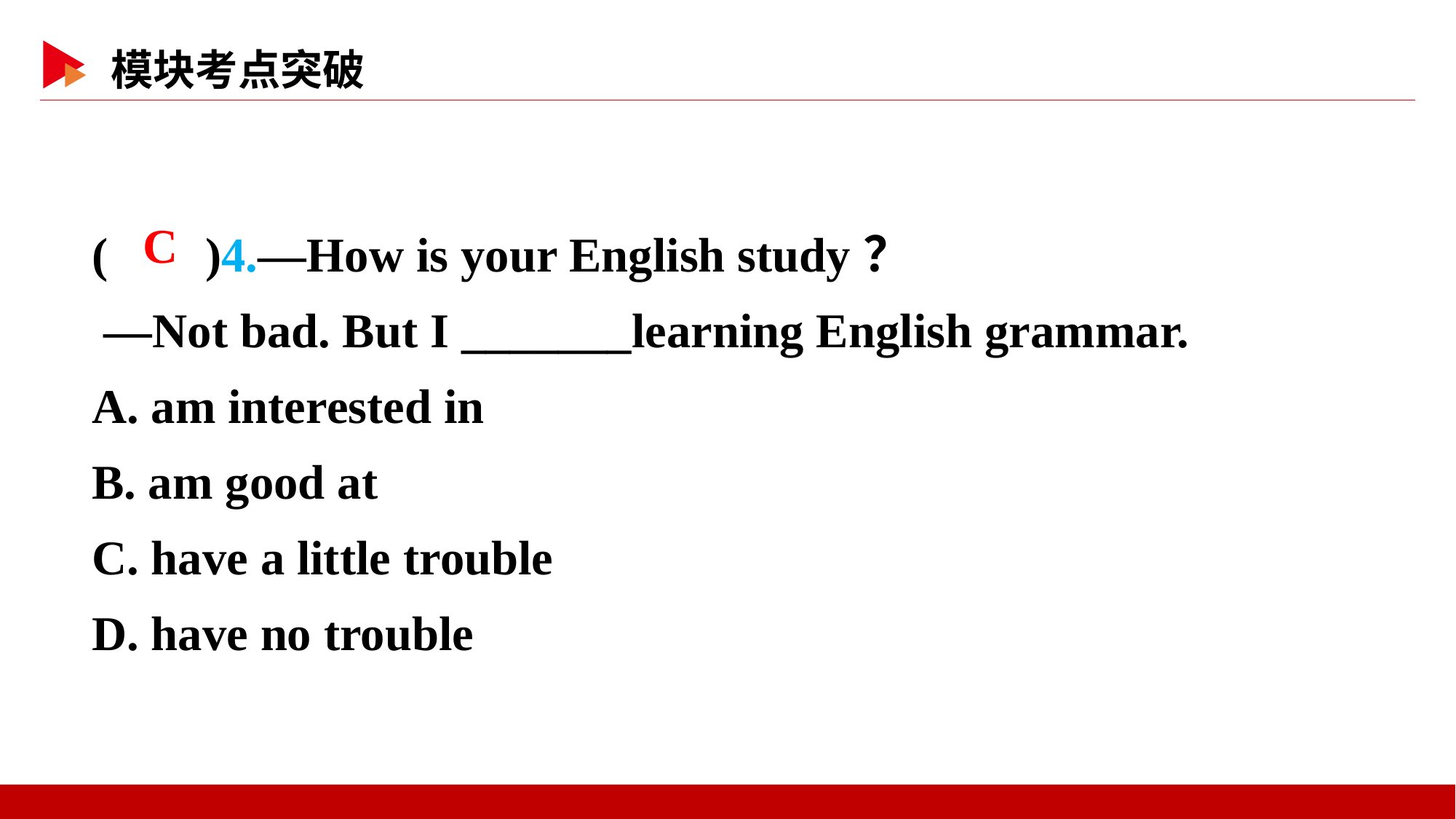

(        )4.—How is your English study？
 —Not bad. But I _______learning English grammar.
A. am interested in
B. am good at
C. have a little trouble
D. have no trouble
   C